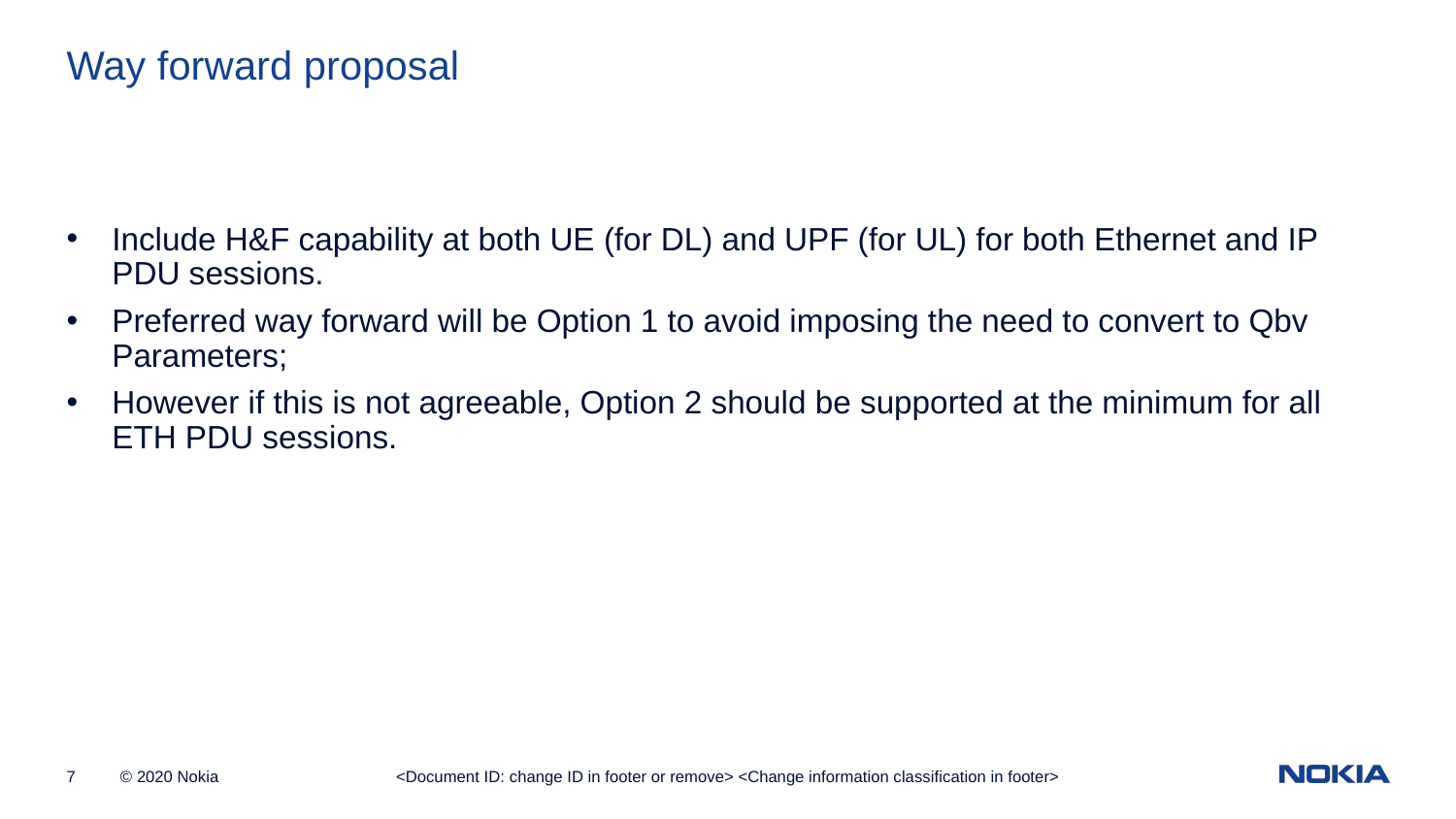

Way forward proposal

Include H&F capability at both UE (for DL) and UPF (for UL) for both Ethernet and IP PDU sessions.
Preferred way forward will be Option 1 to avoid imposing the need to convert to Qbv Parameters;
However if this is not agreeable, Option 2 should be supported at the minimum for all ETH PDU sessions.

<Document ID: change ID in footer or remove> <Change information classification in footer>